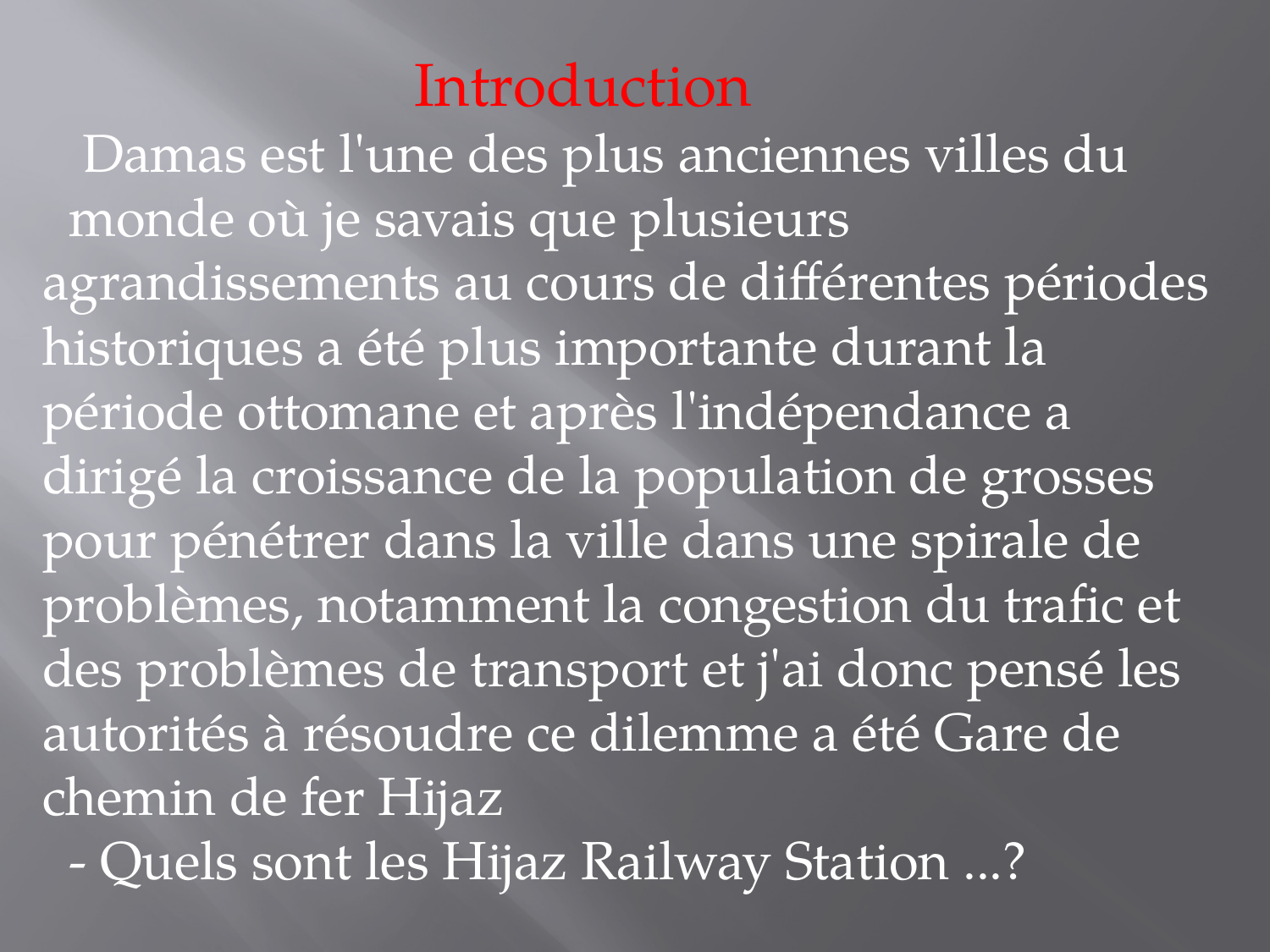

Introduction
   Damas est l'une des plus anciennes villes du         monde où je savais que plusieurs agrandissements au cours de différentes périodes historiques a été plus importante durant la période ottomane et après l'indépendance a dirigé la croissance de la population de grosses pour pénétrer dans la ville dans une spirale de problèmes, notamment la congestion du trafic et des problèmes de transport et j'ai donc pensé les autorités à résoudre ce dilemme a été Gare de chemin de fer Hijaz
  - Quels sont les Hijaz Railway Station ...?